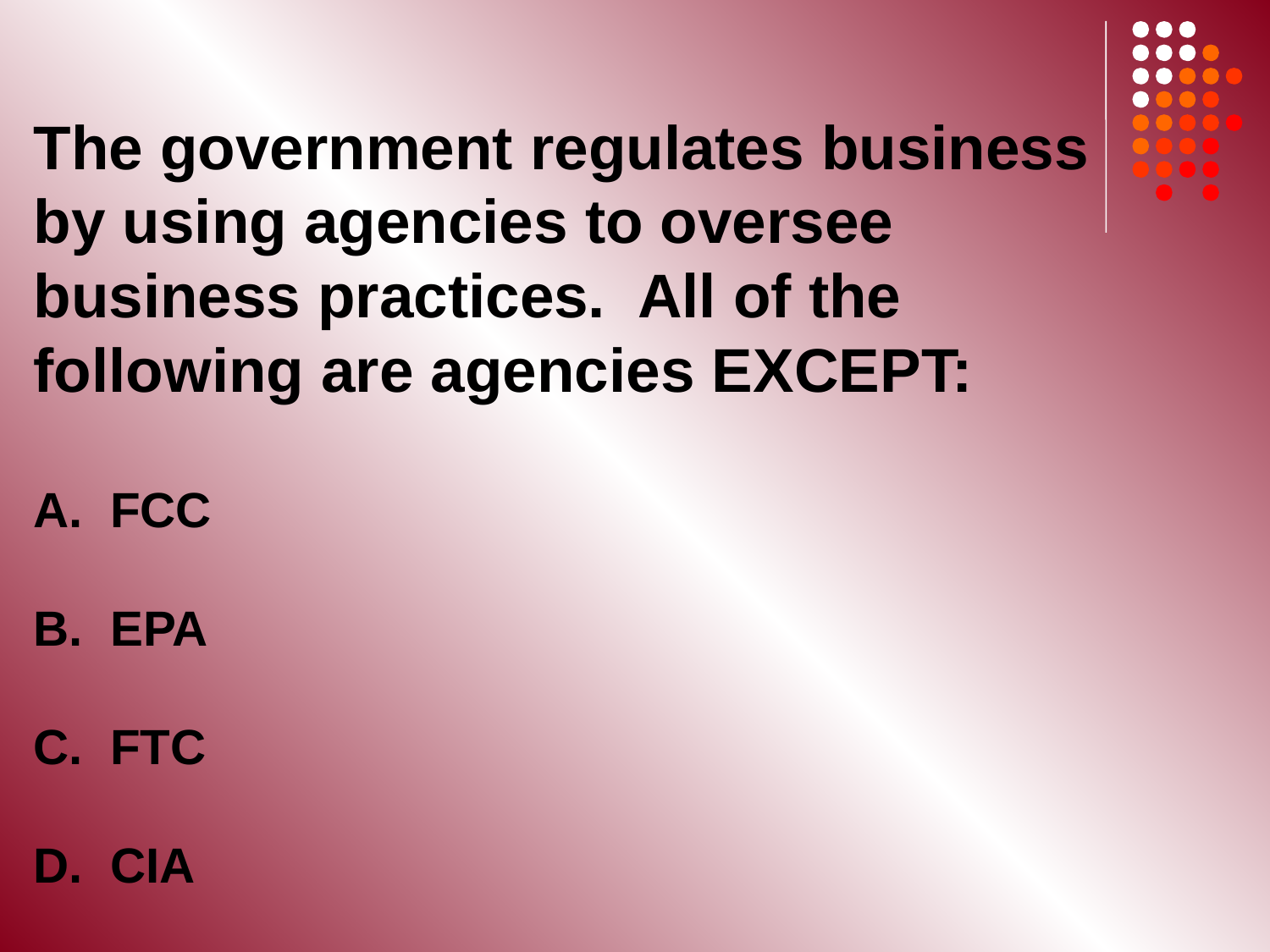

The government regulates business by using agencies to oversee business practices.  All of the following are agencies EXCEPT:
A.  FCC
B.  EPA
C.  FTC
D.  CIA